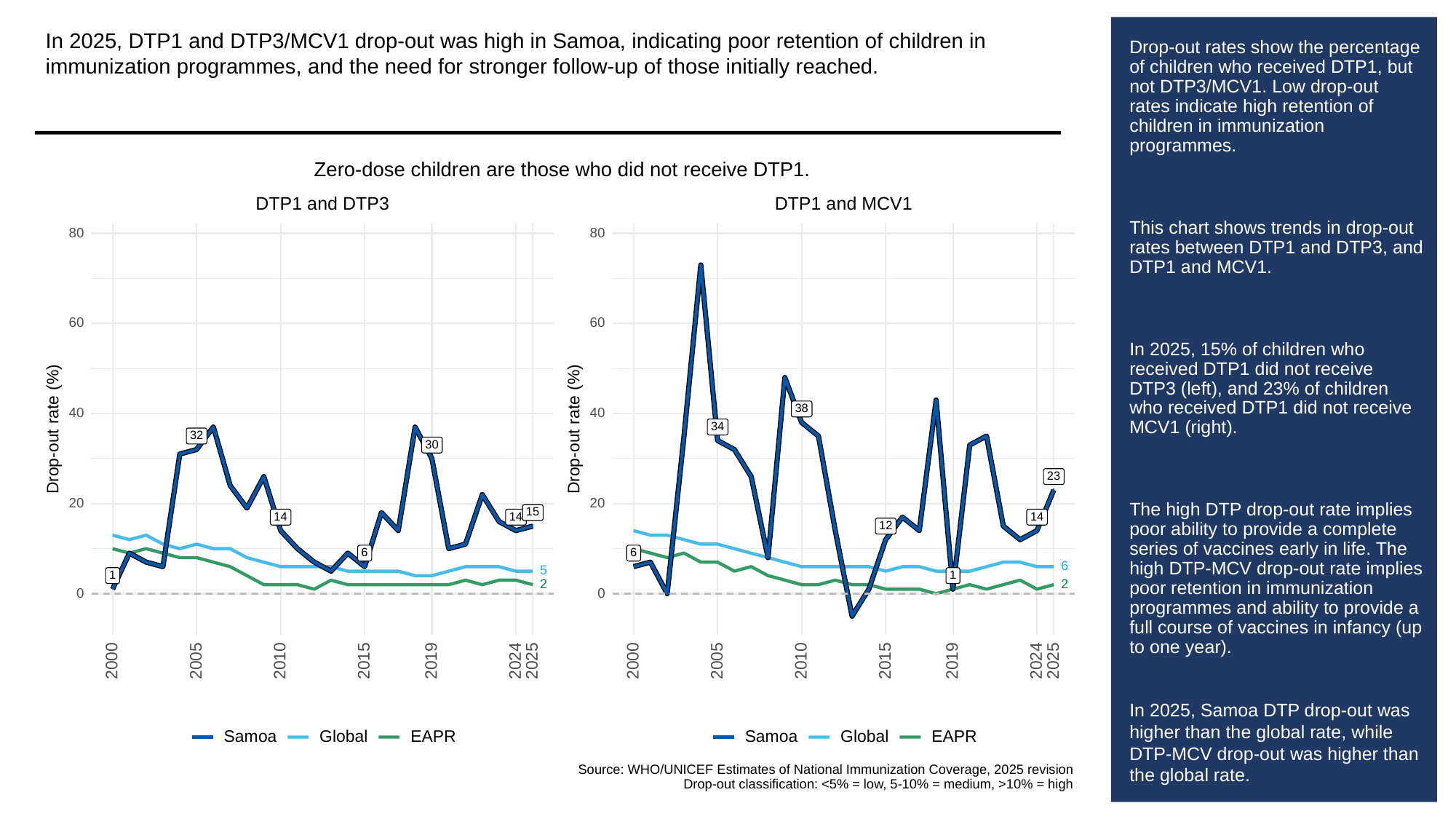

In 2025, DTP1 and DTP3/MCV1 drop-out was high in Samoa, indicating poor retention of children in immunization programmes, and the need for stronger follow-up of those initially reached.
# Drop-out rates show the percentage of children who received DTP1, but not DTP3/MCV1. Low drop-out rates indicate high retention of children in immunization programmes.

This chart shows trends in drop-out rates between DTP1 and DTP3, and DTP1 and MCV1.

In 2025, 15% of children who received DTP1 did not receive DTP3 (left), and 23% of children who received DTP1 did not receive MCV1 (right).

The high DTP drop-out rate implies poor ability to provide a complete series of vaccines early in life. The high DTP-MCV drop-out rate implies poor retention in immunization programmes and ability to provide a full course of vaccines in infancy (up to one year).

In 2025, Samoa DTP drop-out was higher than the global rate, while DTP-MCV drop-out was higher than the global rate.

Zero-dose children are those who did not receive DTP1.
DTP1 and MCV1
DTP1 and DTP3

80
80

60
60

38
40
40

Drop-out rate (%)
Drop-out rate (%)
34

32

30

23

20
20

15

14
14
14

12

6
6

6
5

1
1

2
2
0
0

2000
2005
2010
2015
2019
2024
2025
2000
2005
2010
2015
2019
2024
2025
Samoa
Global
Samoa
Global
EAPR
EAPR

Source: WHO/UNICEF Estimates of National Immunization Coverage, 2025 revision
Drop-out classification: <5% = low, 5-10% = medium, >10% = high